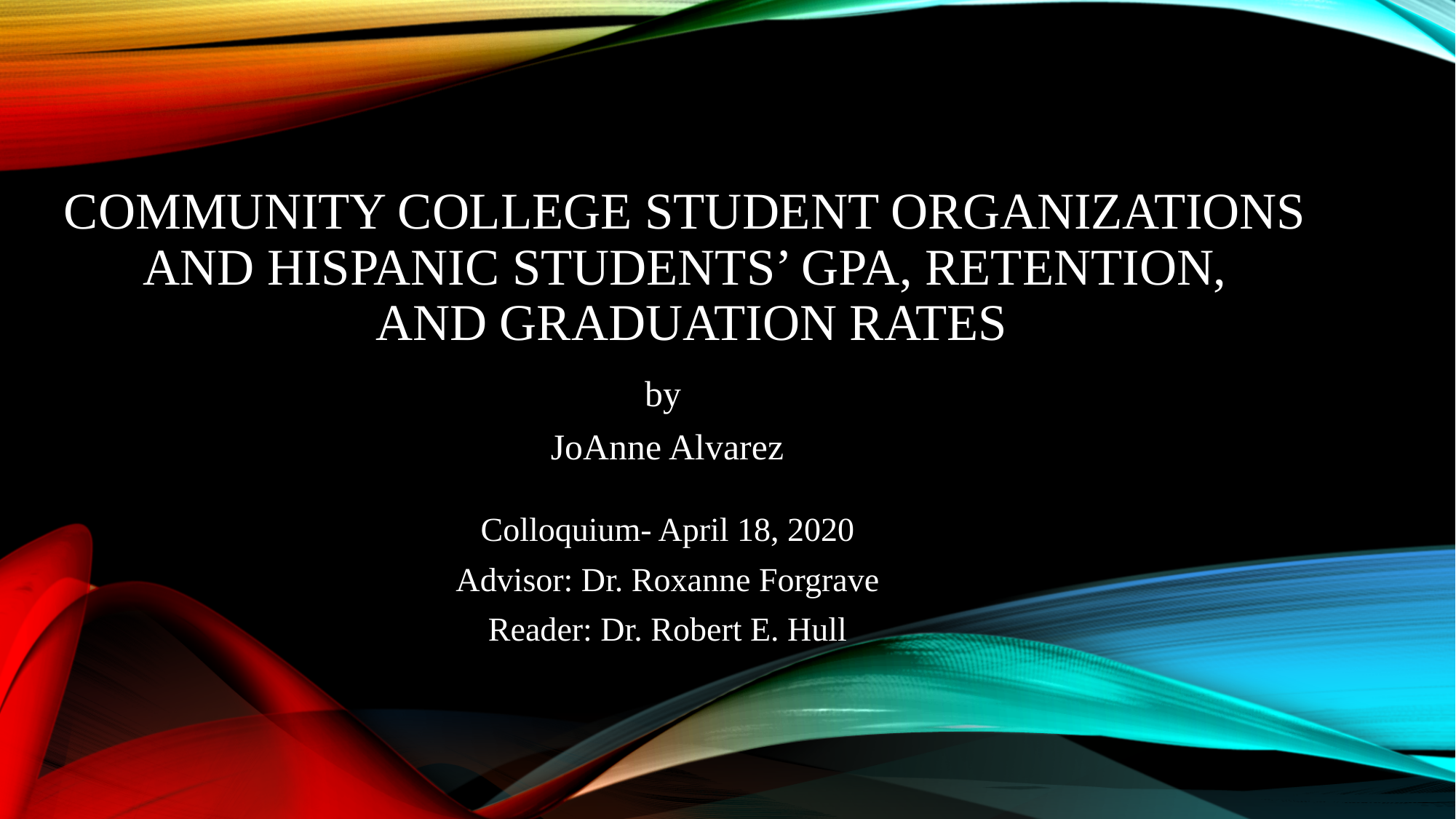

# community college student organizations and Hispanic students’ gpa, retention, and graduation rates
by
JoAnne Alvarez

Colloquium- April 18, 2020
Advisor: Dr. Roxanne Forgrave
Reader: Dr. Robert E. Hull